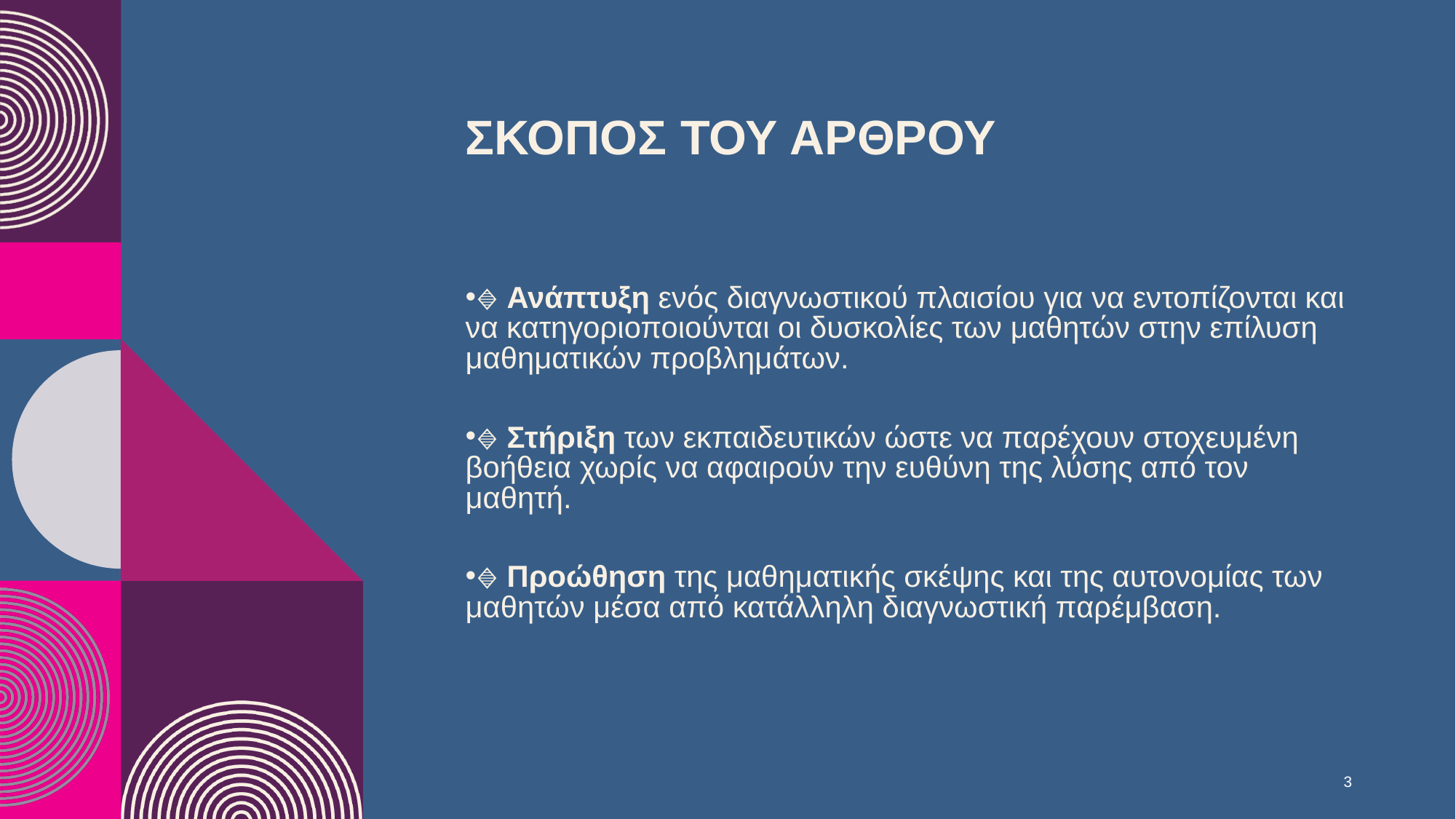

# ΣκοπΟς του Αρθρου
🔹 Ανάπτυξη ενός διαγνωστικού πλαισίου για να εντοπίζονται και να κατηγοριοποιούνται οι δυσκολίες των μαθητών στην επίλυση μαθηματικών προβλημάτων.

🔹 Στήριξη των εκπαιδευτικών ώστε να παρέχουν στοχευμένη βοήθεια χωρίς να αφαιρούν την ευθύνη της λύσης από τον μαθητή.

🔹 Προώθηση της μαθηματικής σκέψης και της αυτονομίας των μαθητών μέσα από κατάλληλη διαγνωστική παρέμβαση.
3